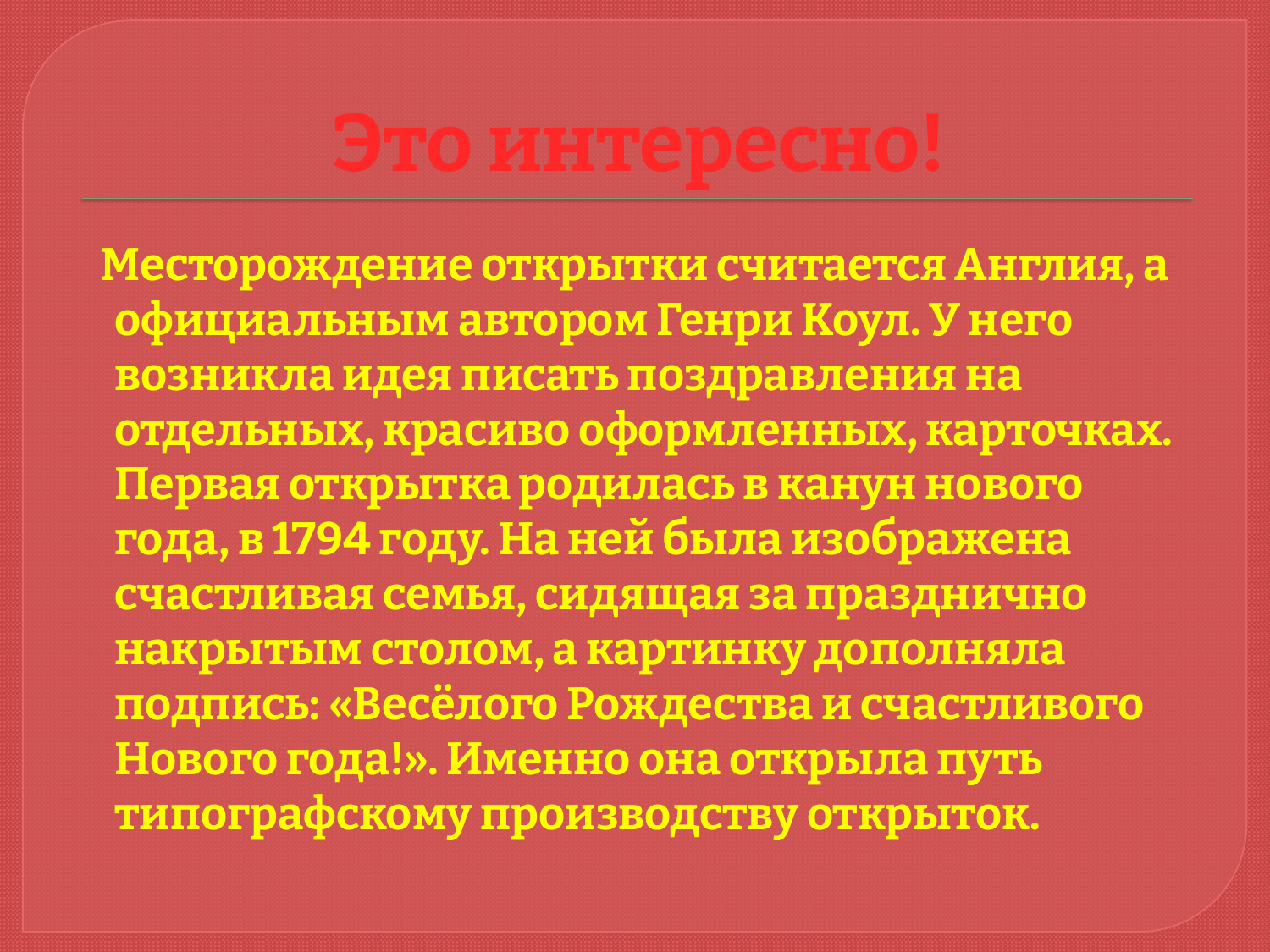

# Это интересно!
   Месторождение открытки считается Англия, а официальным автором Генри Коул. У него возникла идея писать поздравления на отдельных, красиво оформленных, карточках. Первая открытка родилась в канун нового года, в 1794 году. На ней была изображена счастливая семья, сидящая за празднично накрытым столом, а картинку дополняла подпись: «Весёлого Рождества и счастливого Нового года!». Именно она открыла путь типографскому производству открыток.